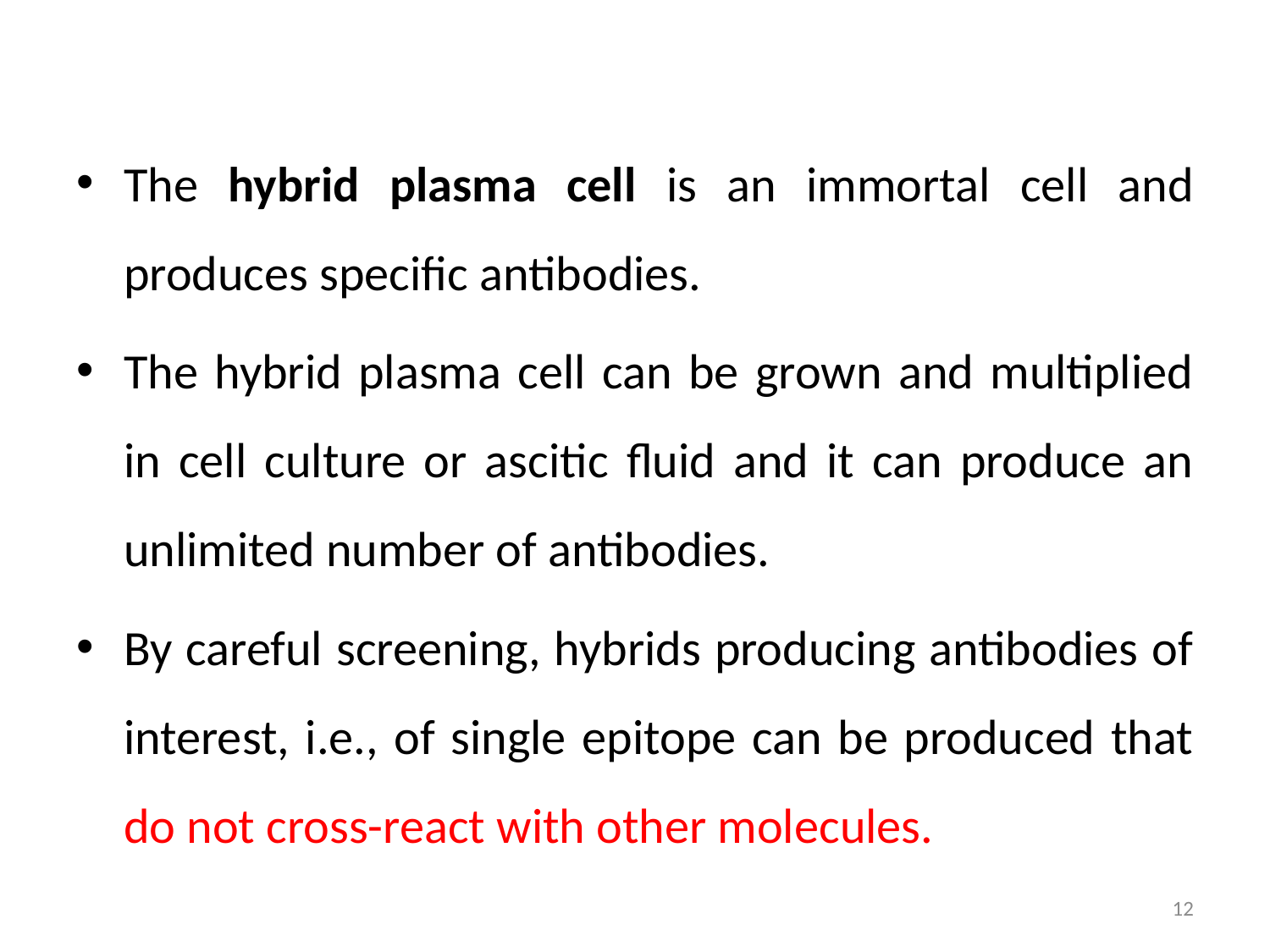

The hybrid plasma cell is an immortal cell and produces specific antibodies.
The hybrid plasma cell can be grown and multiplied in cell culture or ascitic fluid and it can produce an unlimited number of antibodies.
By careful screening, hybrids producing antibodies of interest, i.e., of single epitope can be produced that do not cross-react with other molecules.

12